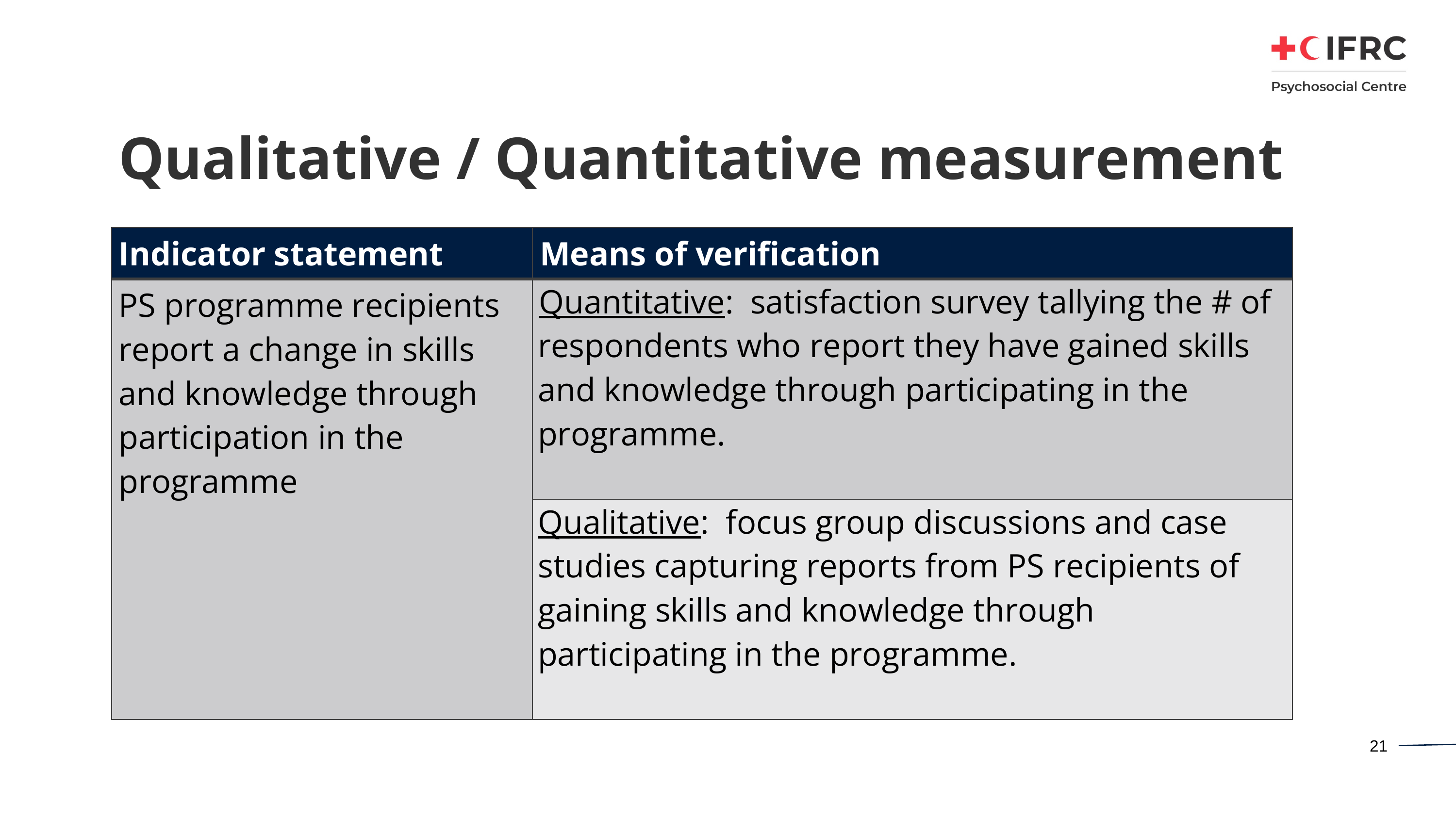

# Qualitative / Quantitative measurement
| Indicator statement | Means of verification |
| --- | --- |
| PS programme recipients report a change in skills and knowledge through participation in the programme | Quantitative: satisfaction survey tallying the # of respondents who report they have gained skills and knowledge through participating in the programme. |
|  | Qualitative: focus group discussions and case studies capturing reports from PS recipients of gaining skills and knowledge through participating in the programme. |